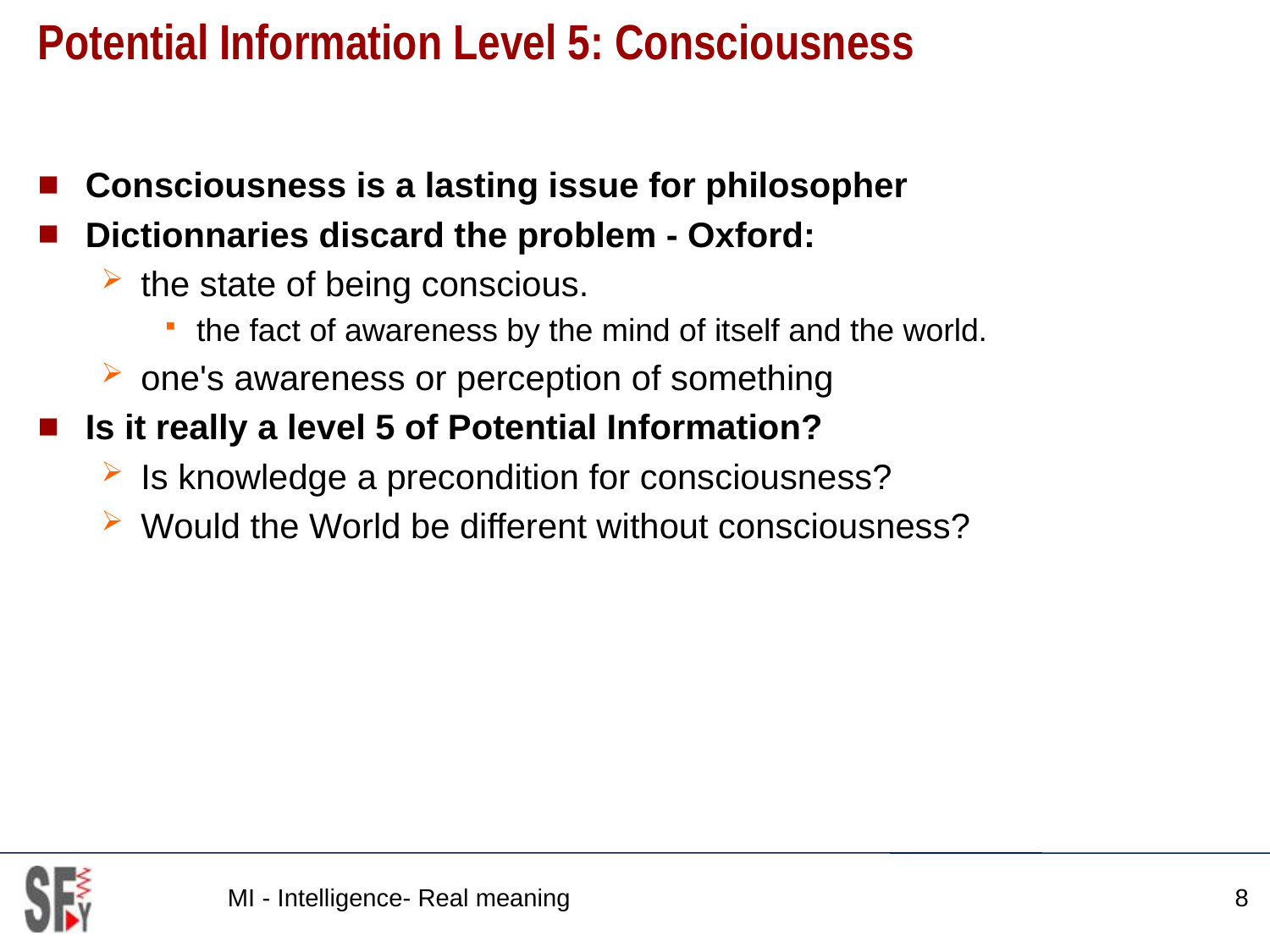

# Potential Information Level 5: Consciousness
Consciousness is a lasting issue for philosopher
Dictionnaries discard the problem - Oxford:
the state of being conscious.
the fact of awareness by the mind of itself and the world.
one's awareness or perception of something
Is it really a level 5 of Potential Information?
Is knowledge a precondition for consciousness?
Would the World be different without consciousness?
MI - Intelligence- Real meaning
8